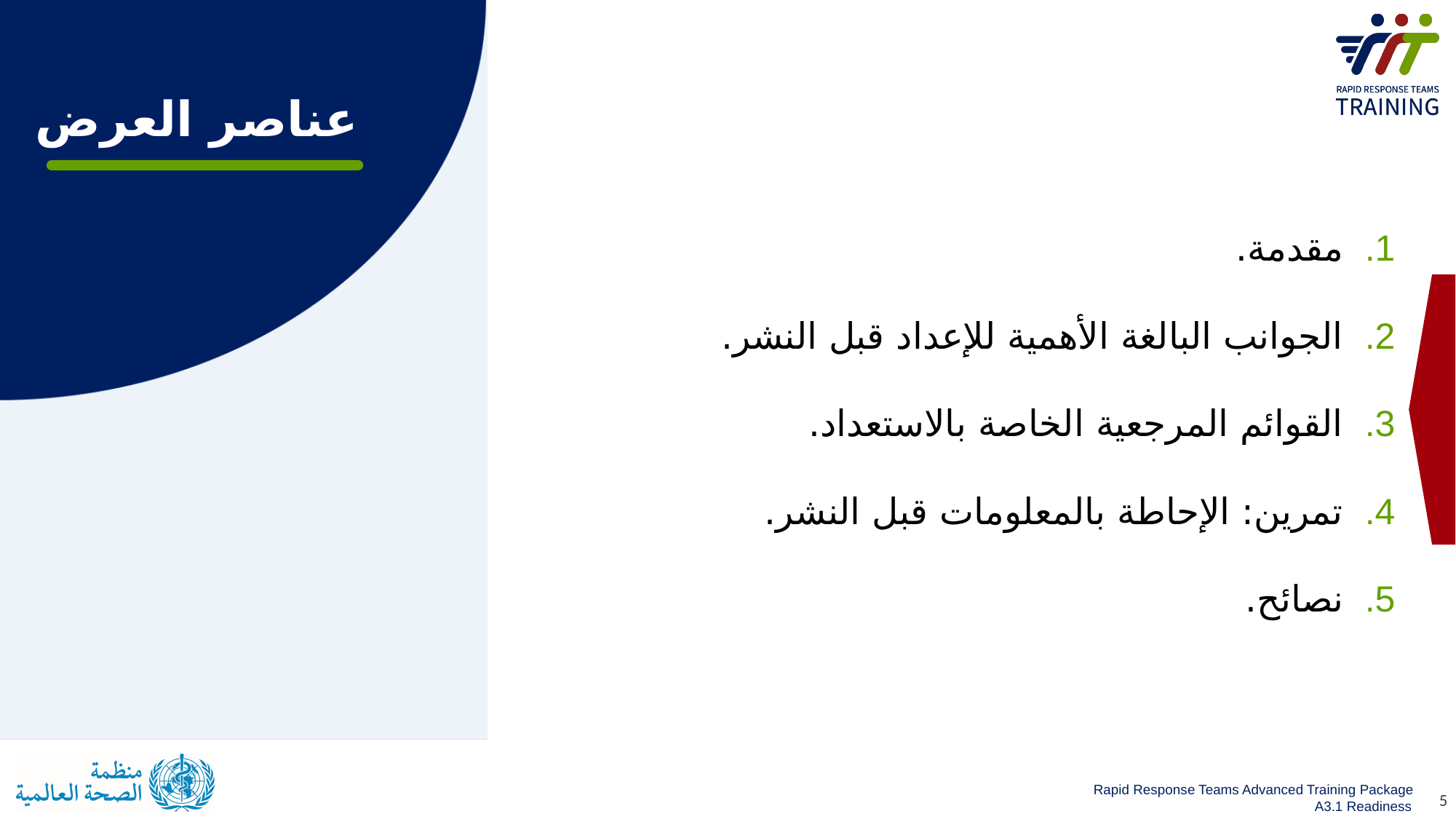

# عناصر العرض
مقدمة.

الجوانب البالغة الأهمية للإعداد قبل النشر.

القوائم المرجعية الخاصة بالاستعداد.

تمرين: الإحاطة بالمعلومات قبل النشر.

نصائح.
5